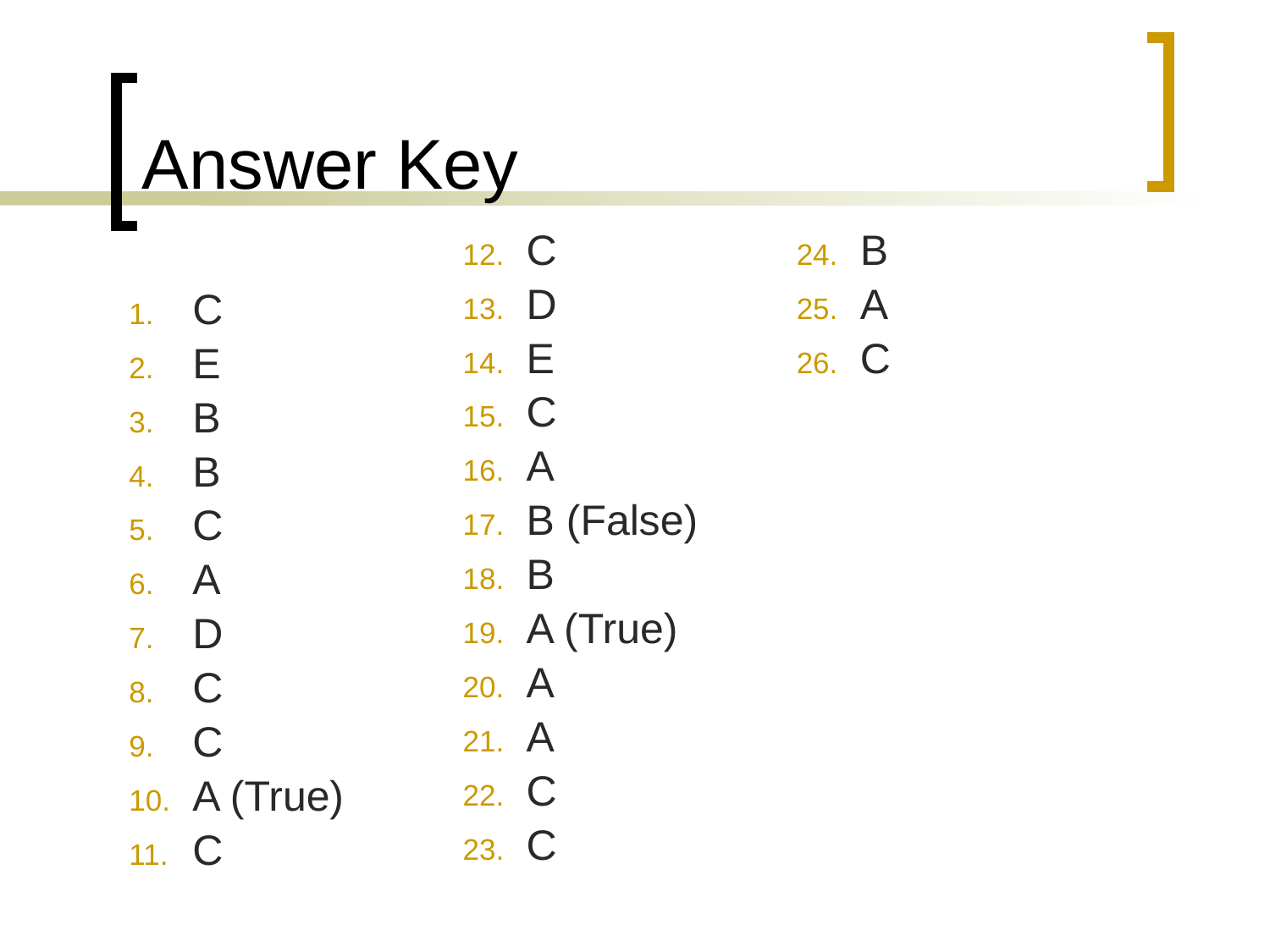

# Answer Key

C
E
B
B
C
A
D
C
C
A (True)
C
C
D
E
C
A
B (False)
B
A (True)
A
A
C
C
B
A
C